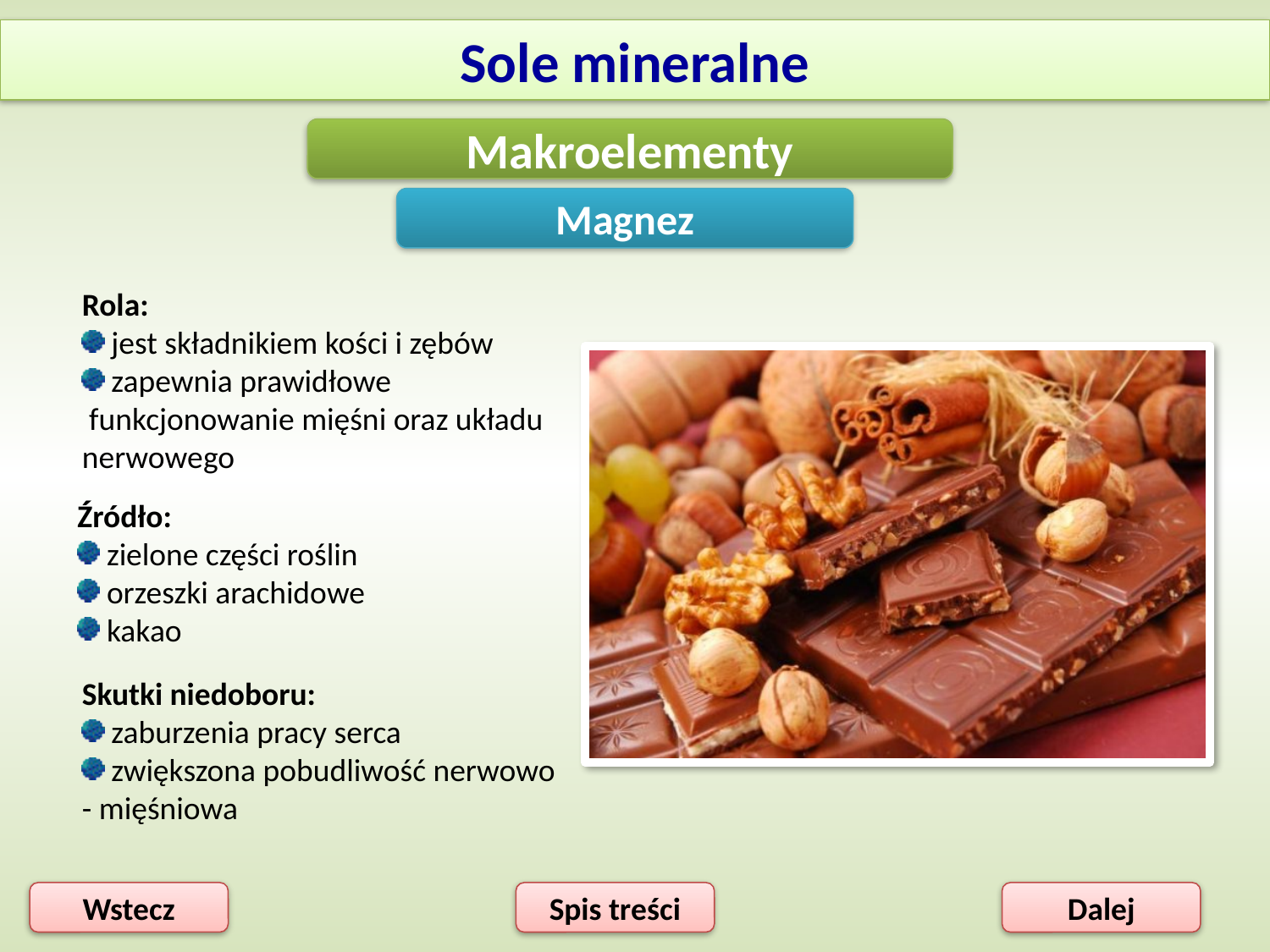

Sole mineralne
Makroelementy
Magnez
Rola:
 jest składnikiem kości i zębów
 zapewnia prawidłowe
 funkcjonowanie mięśni oraz układu
nerwowego

Źródło:
 zielone części roślin
 orzeszki arachidowe
 kakao
Skutki niedoboru:
 zaburzenia pracy serca
 zwiększona pobudliwość nerwowo
- mięśniowa
Wstecz
Spis treści
Dalej